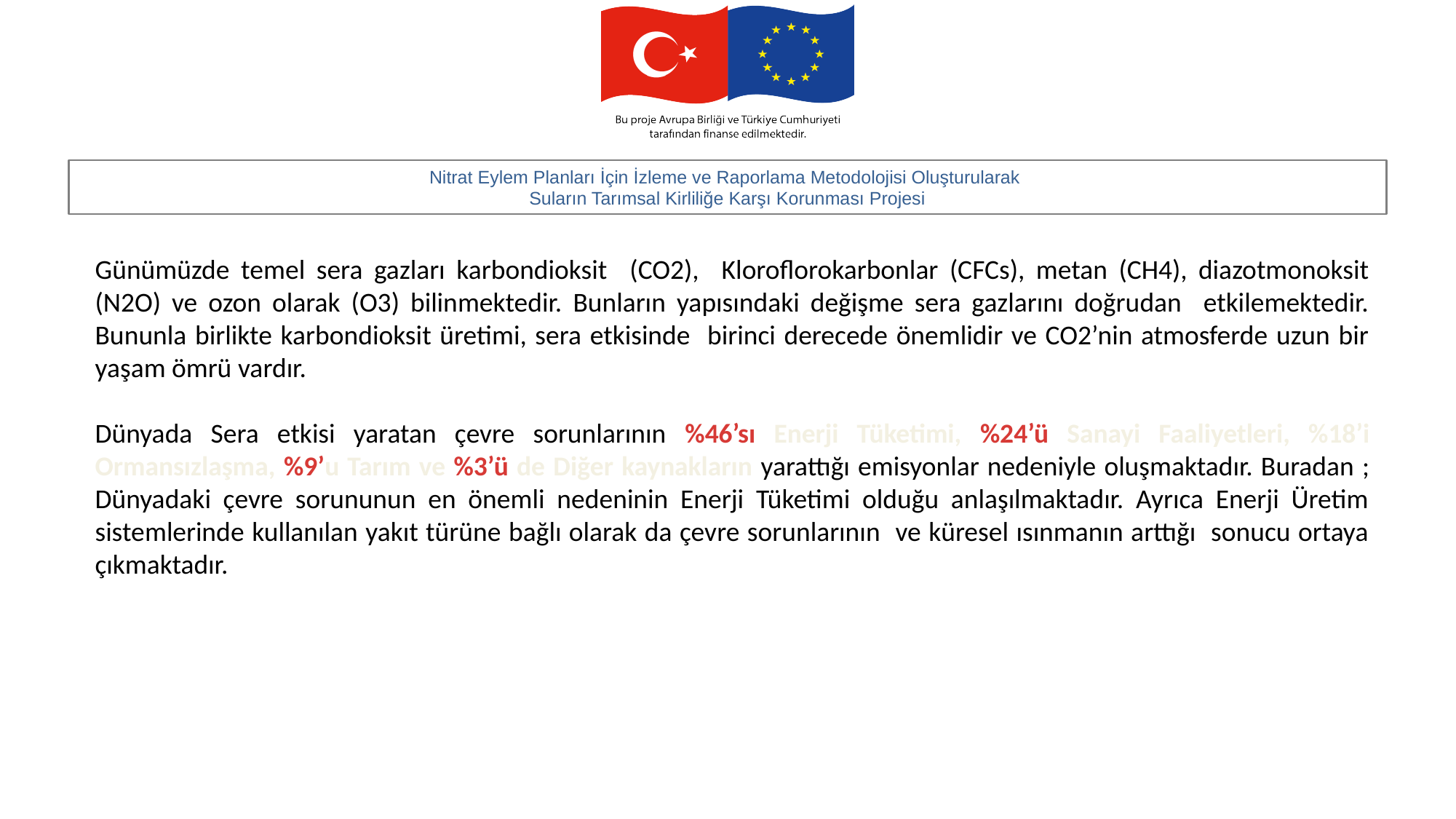

Günümüzde temel sera gazları karbondioksit  (CO2),  Kloroflorokarbonlar (CFCs), metan (CH4), diazotmonoksit (N2O) ve ozon olarak (O3) bilinmektedir. Bunların yapısındaki değişme sera gazlarını doğrudan  etkilemektedir. Bununla birlikte karbondioksit üretimi, sera etkisinde  birinci derecede önemlidir ve CO2’nin atmosferde uzun bir yaşam ömrü vardır.

Dünyada Sera etkisi yaratan çevre sorunlarının %46’sı Enerji Tüketimi, %24’ü Sanayi Faaliyetleri, %18’i Ormansızlaşma, %9’u Tarım ve %3’ü de Diğer kaynakların yarattığı emisyonlar nedeniyle oluşmaktadır. Buradan ; Dünyadaki çevre sorununun en önemli nedeninin Enerji Tüketimi olduğu anlaşılmaktadır. Ayrıca Enerji Üretim sistemlerinde kullanılan yakıt türüne bağlı olarak da çevre sorunlarının  ve küresel ısınmanın arttığı  sonucu ortaya çıkmaktadır.